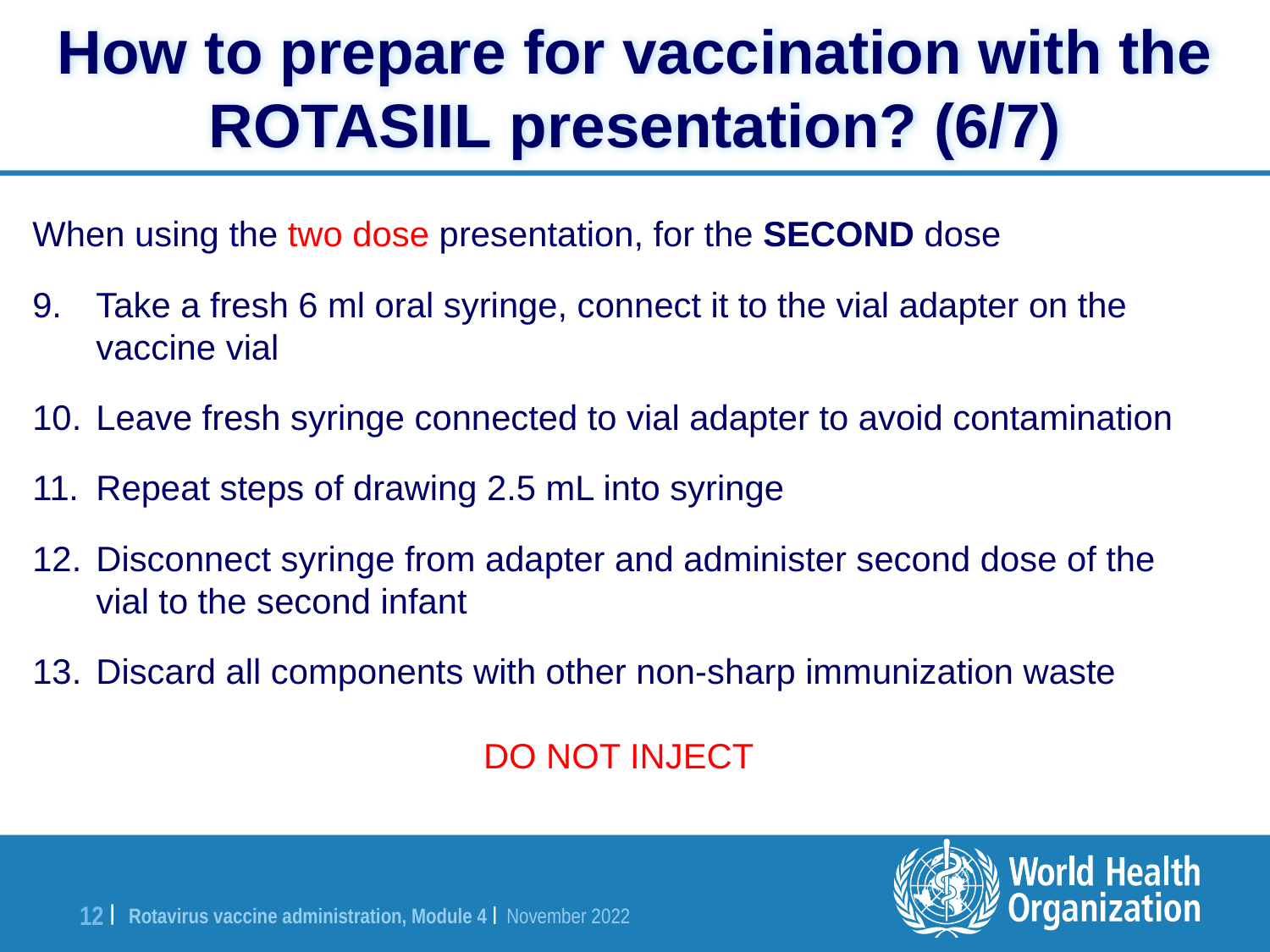

# How to prepare for vaccination with the ROTASIIL presentation? (6/7)
15
16
5
6
When using the two dose presentation, for the SECOND dose
Take a fresh 6 ml oral syringe, connect it to the vial adapter on the vaccine vial
Leave fresh syringe connected to vial adapter to avoid contamination
Repeat steps of drawing 2.5 mL into syringe
Disconnect syringe from adapter and administer second dose of the vial to the second infant
Discard all components with other non-sharp immunization waste

DO NOT INJECT

8
7
18